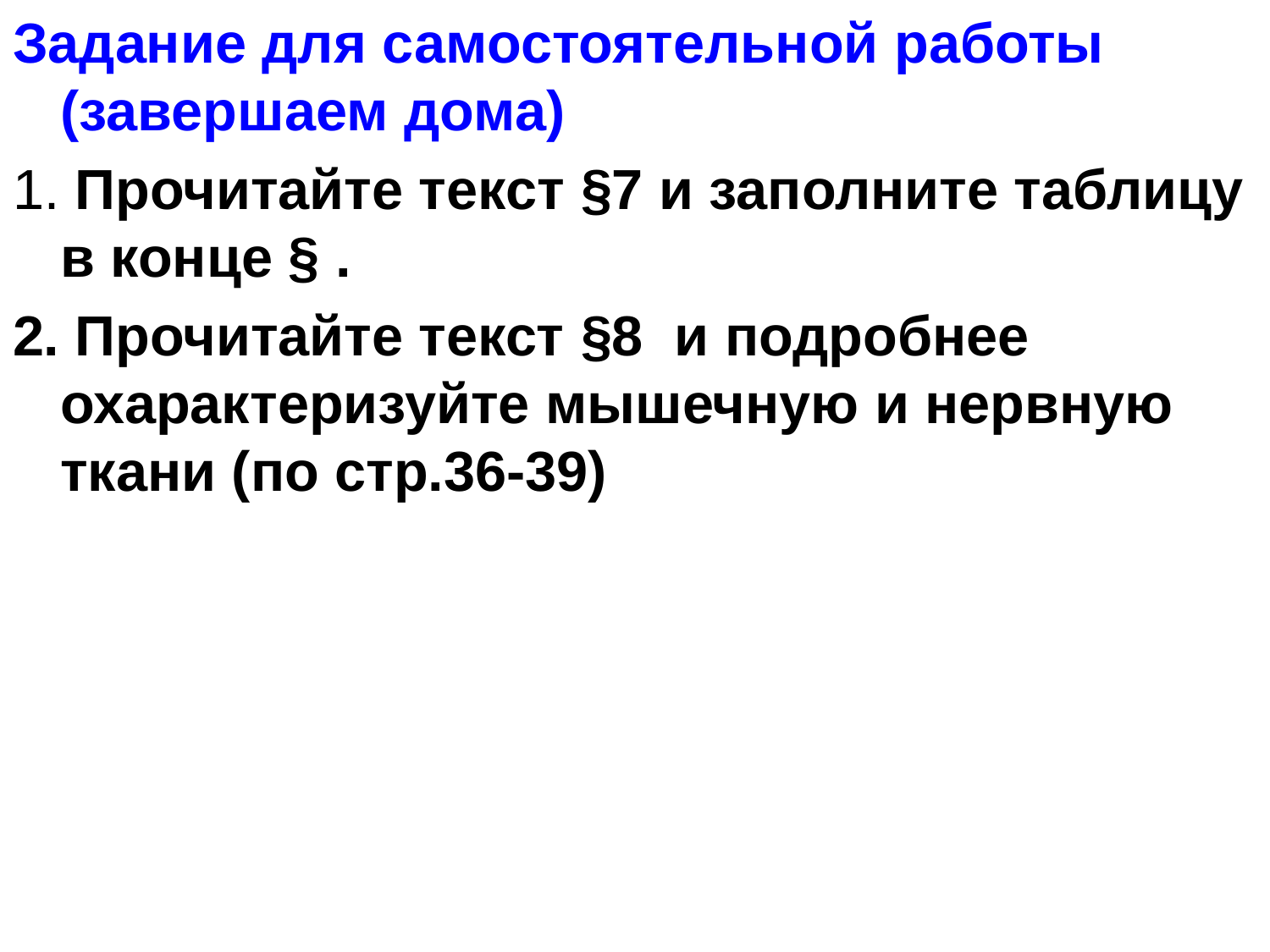

Задание для самостоятельной работы (завершаем дома)
1. Прочитайте текст §7 и заполните таблицу в конце § .
2. Прочитайте текст §8  и подробнее охарактеризуйте мышечную и нервную ткани (по стр.36-39)